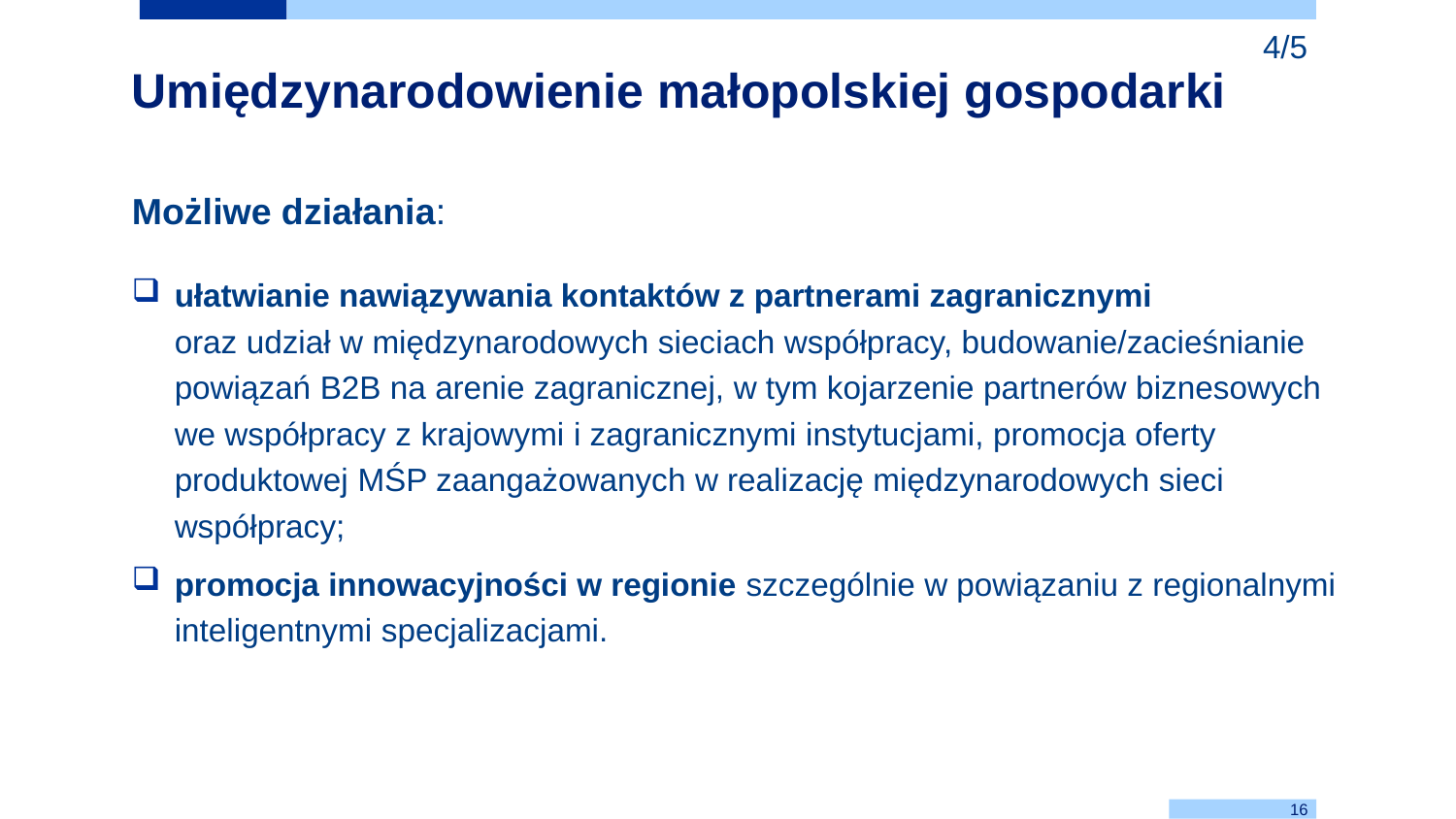

4/5
Umiędzynarodowienie małopolskiej gospodarki
Możliwe działania:

ułatwianie nawiązywania kontaktów z partnerami zagranicznymi
oraz udział w międzynarodowych sieciach współpracy, budowanie/zacieśnianie powiązań B2B na arenie zagranicznej, w tym kojarzenie partnerów biznesowych we współpracy z krajowymi i zagranicznymi instytucjami, promocja oferty produktowej MŚP zaangażowanych w realizację międzynarodowych sieci współpracy;
promocja innowacyjności w regionie szczególnie w powiązaniu z regionalnymi inteligentnymi specjalizacjami.
16